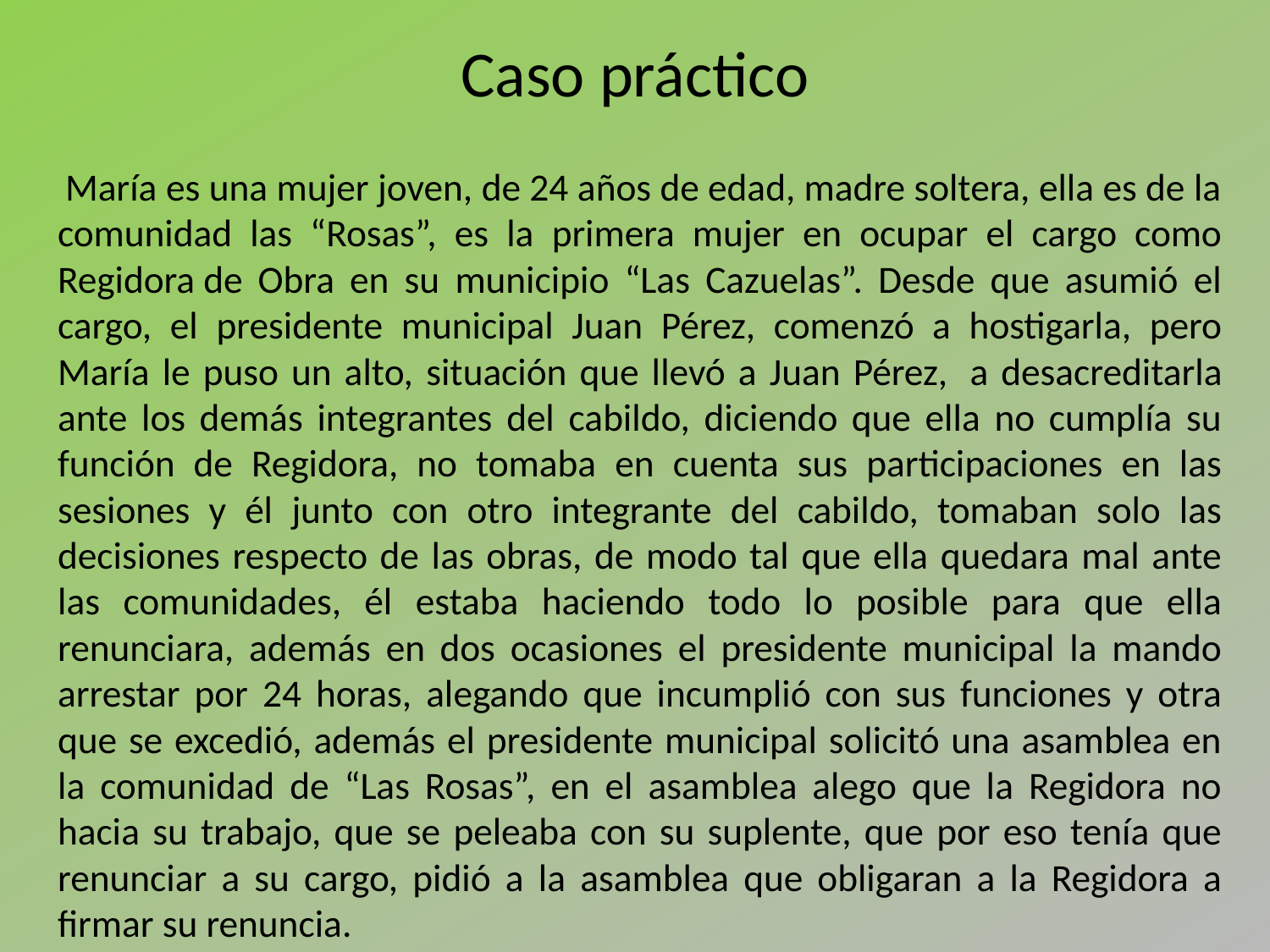

# Caso práctico
      María es una mujer joven, de 24 años de edad, madre soltera, ella es de la comunidad las “Rosas”, es la primera mujer en ocupar el cargo como Regidora de Obra en su municipio “Las Cazuelas”. Desde que asumió el cargo, el presidente municipal Juan Pérez, comenzó a hostigarla, pero María le puso un alto, situación que llevó a Juan Pérez,  a desacreditarla ante los demás integrantes del cabildo, diciendo que ella no cumplía su función de Regidora, no tomaba en cuenta sus participaciones en las sesiones y él junto con otro integrante del cabildo, tomaban solo las decisiones respecto de las obras, de modo tal que ella quedara mal ante las comunidades, él estaba haciendo todo lo posible para que ella renunciara, además en dos ocasiones el presidente municipal la mando arrestar por 24 horas, alegando que incumplió con sus funciones y otra que se excedió, además el presidente municipal solicitó una asamblea en la comunidad de “Las Rosas”, en el asamblea alego que la Regidora no hacia su trabajo, que se peleaba con su suplente, que por eso tenía que renunciar a su cargo, pidió a la asamblea que obligaran a la Regidora a firmar su renuncia.